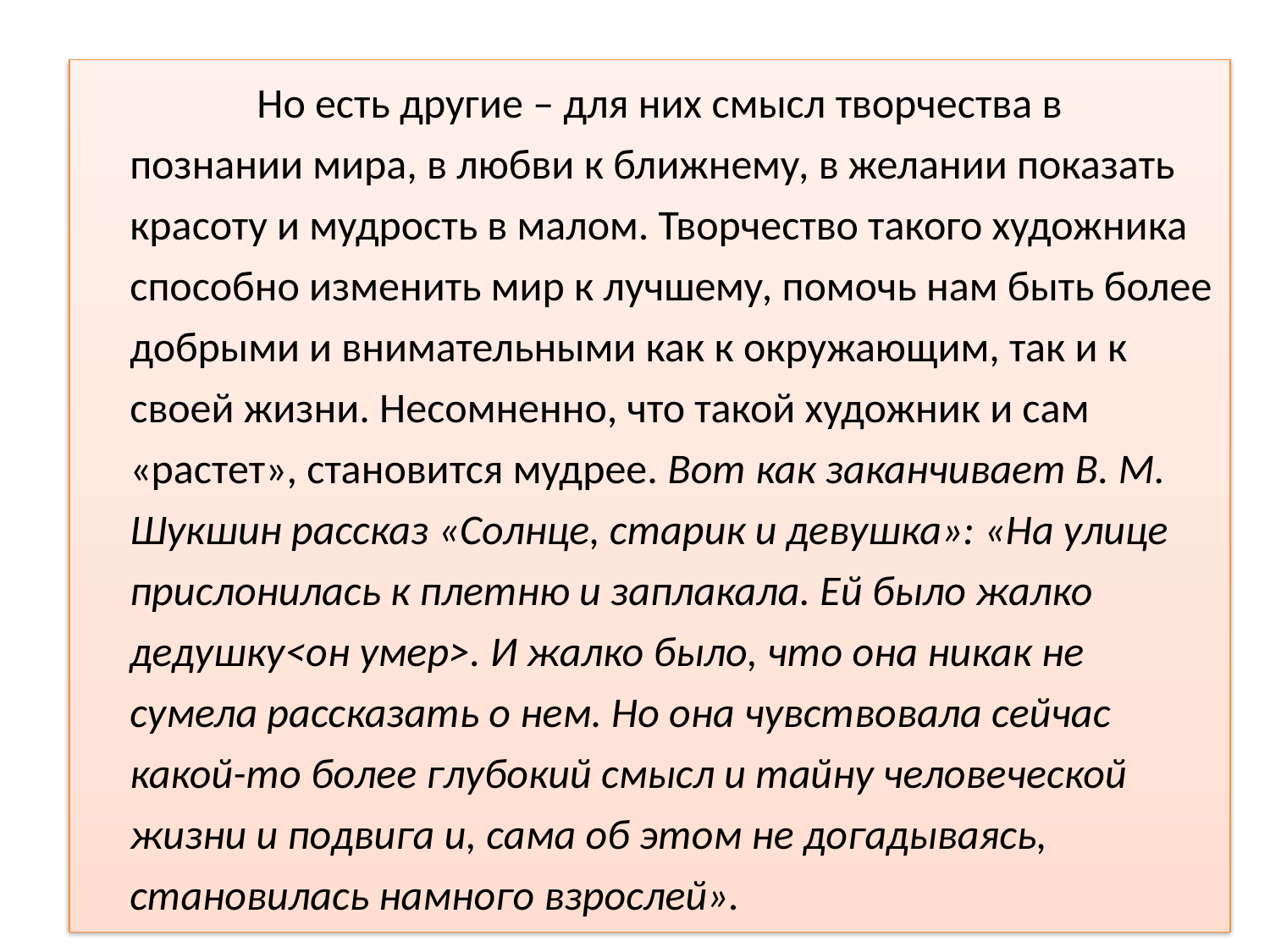

Но есть другие – для них смысл творчества в познании мира, в любви к ближнему, в желании показать красоту и мудрость в малом. Творчество такого художника способно изменить мир к лучшему, помочь нам быть более добрыми и внимательными как к окружающим, так и к своей жизни. Несомненно, что такой художник и сам «растет», становится мудрее. Вот как заканчивает В. М. Шукшин рассказ «Солнце, старик и девушка»: «На улице прислонилась к плетню и заплакала. Ей было жалко дедушку<он умер>. И жалко было, что она никак не сумела рассказать о нем. Но она чувствовала сейчас какой-то более глубокий смысл и тайну человеческой жизни и подвига и, сама об этом не догадываясь, становилась намного взрослей».